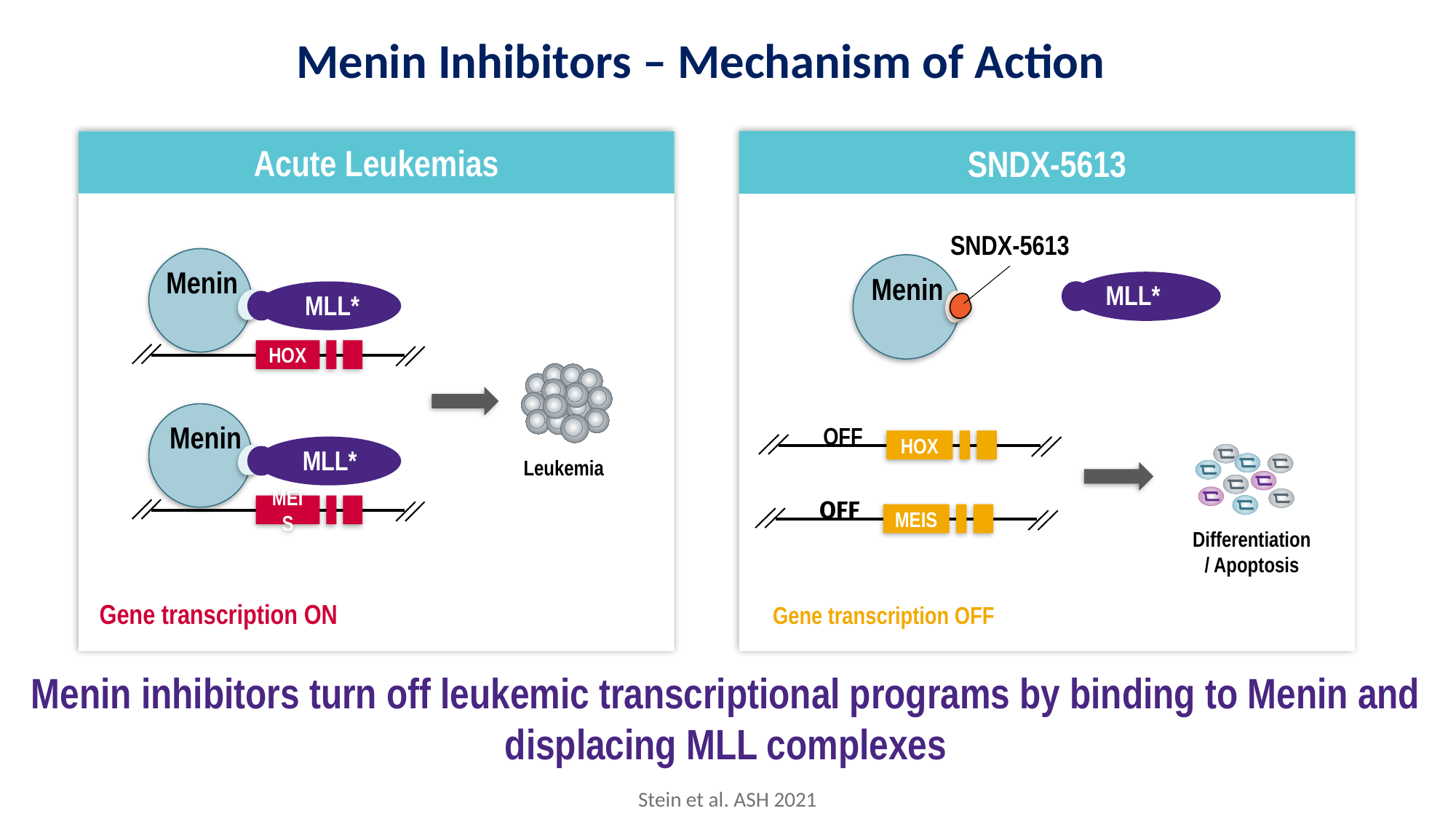

Menin Inhibitors – Mechanism of Action
SNDX-5613

SNDX-5613

Menin

MLL*

OFF
HOX

OFF
MEIS

Differentiation
/ Apoptosis
Gene transcription OFF

Acute Leukemias

Menin

MLL*

HOX

Menin

MLL*

MEIS

Leukemia
Gene transcription ON
Menin inhibitors turn off leukemic transcriptional programs by binding to Menin and displacing MLL complexes
Stein et al. ASH 2021